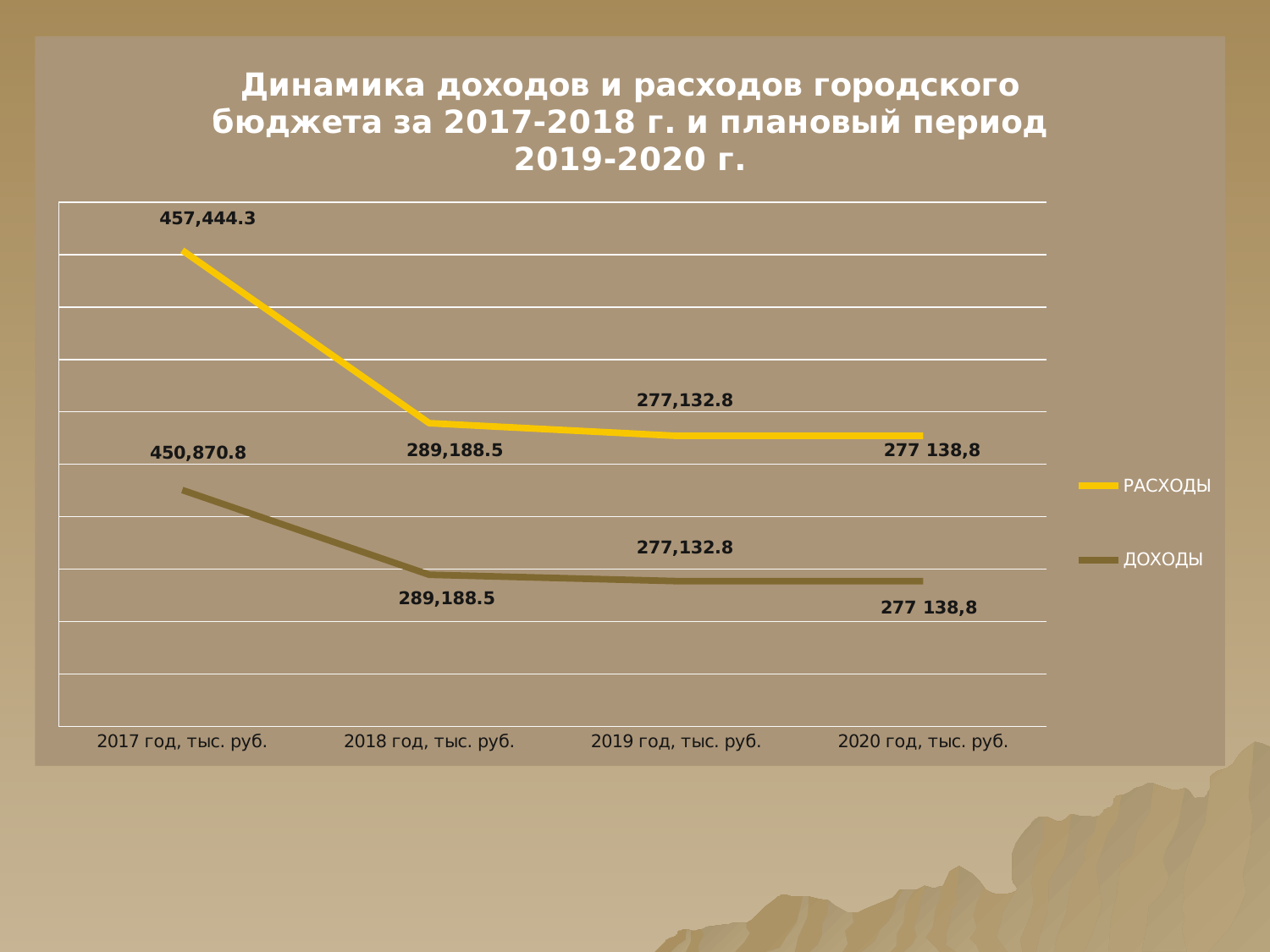

### Chart: Динамика доходов и расходов городского бюджета за 2017-2018 г. и плановый период 2019-2020 г.

| Category | ДОХОДЫ | РАСХОДЫ |
|---|---|---|
| 2017 год, тыс. руб. | 450870.758 | 457444.293 |
| 2018 год, тыс. руб. | 289188.455 | 289188.455 |
| 2019 год, тыс. руб. | 277132.813 | 277132.813 |
| 2020 год, тыс. руб. | 277138.823 | 277138.823 |